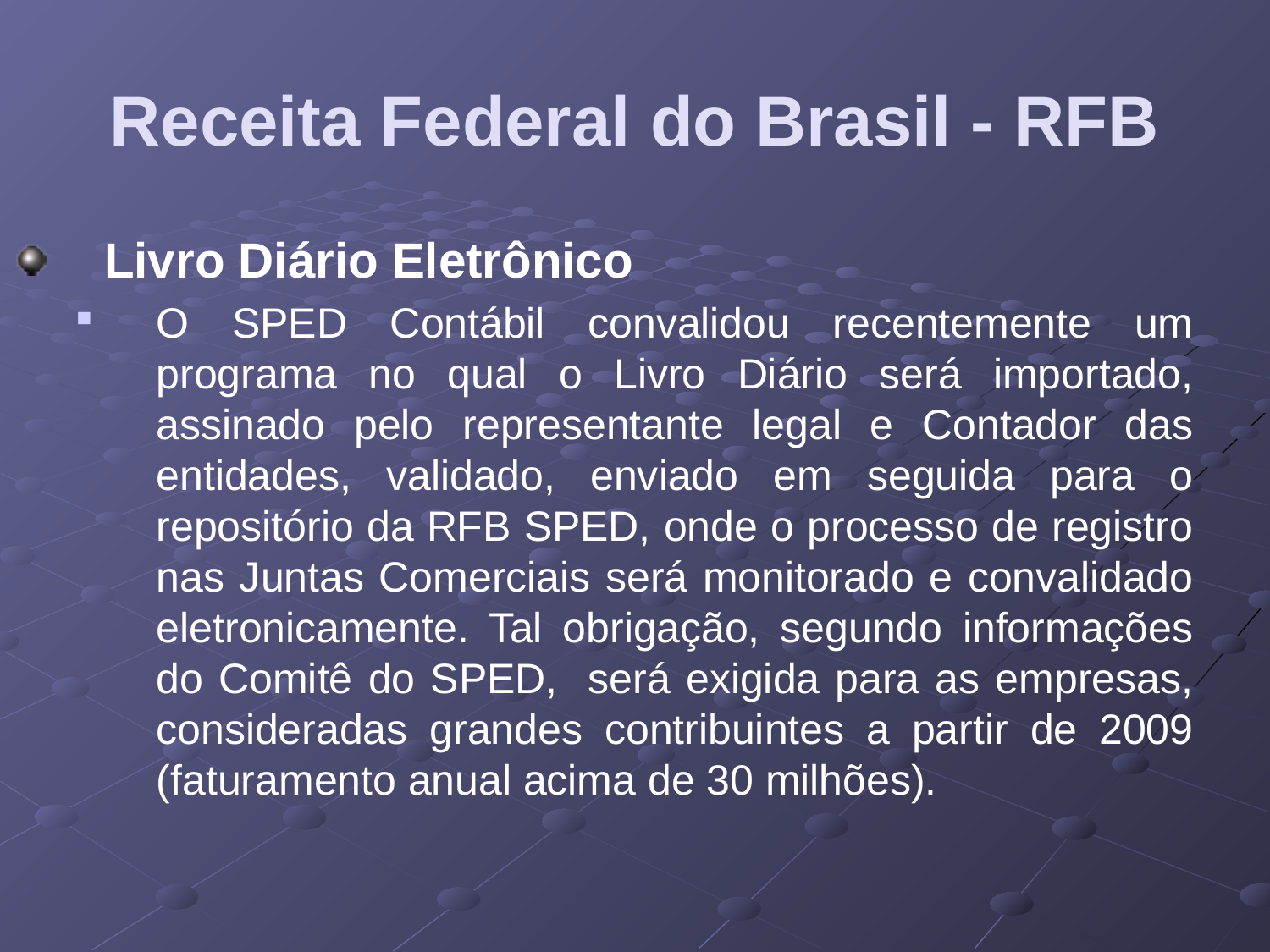

# Receita Federal do Brasil - RFB
Livro Diário Eletrônico
O SPED Contábil convalidou recentemente um programa no qual o Livro Diário será importado, assinado pelo representante legal e Contador das entidades, validado, enviado em seguida para o repositório da RFB SPED, onde o processo de registro nas Juntas Comerciais será monitorado e convalidado eletronicamente. Tal obrigação, segundo informações do Comitê do SPED,  será exigida para as empresas, consideradas grandes contribuintes a partir de 2009 (faturamento anual acima de 30 milhões).